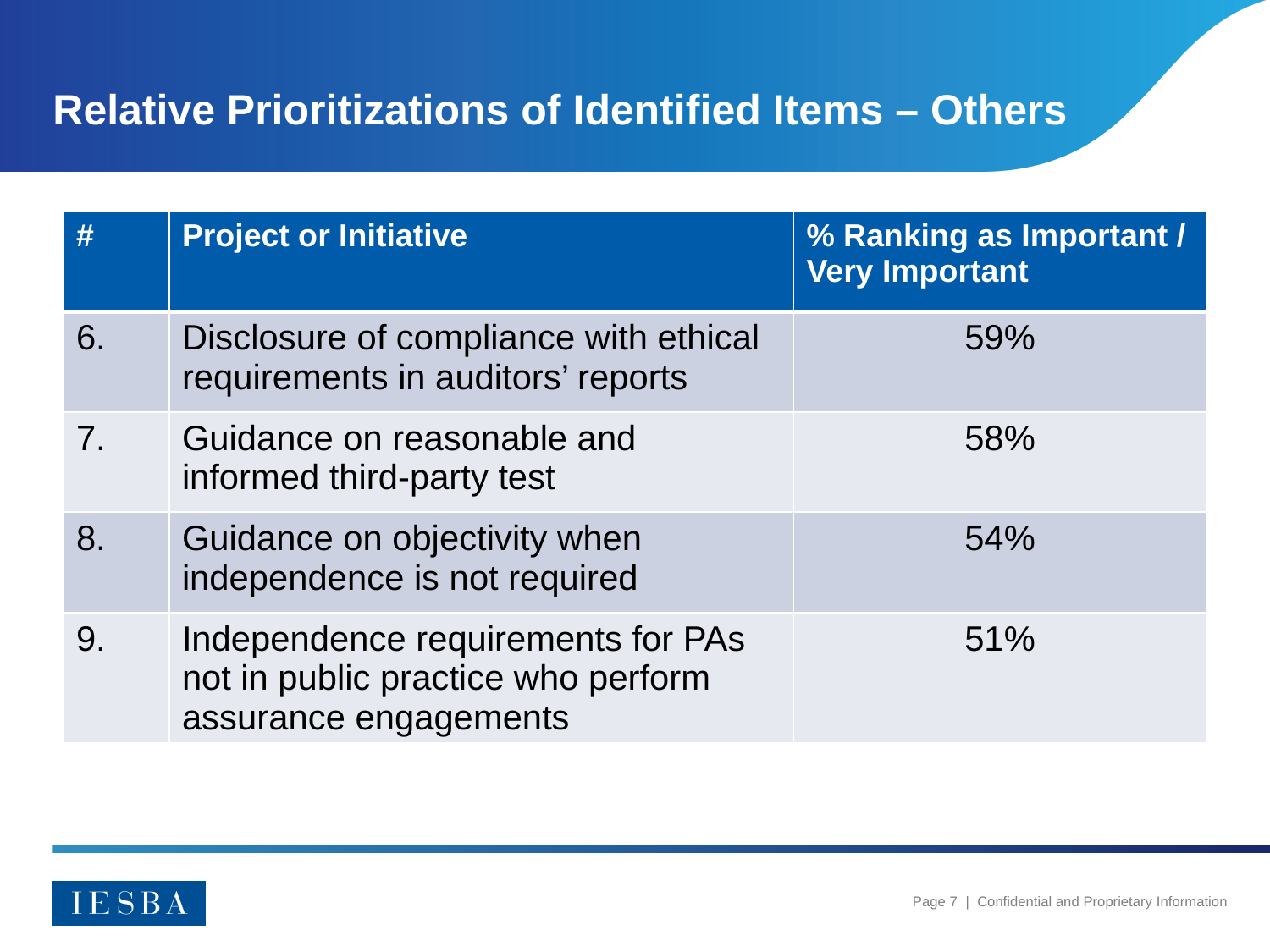

# Relative Prioritizations of Identified Items – Others
| # | Project or Initiative | % Ranking as Important / Very Important |
| --- | --- | --- |
| 6. | Disclosure of compliance with ethical requirements in auditors’ reports | 59% |
| 7. | Guidance on reasonable and informed third-party test | 58% |
| 8. | Guidance on objectivity when independence is not required | 54% |
| 9. | Independence requirements for PAs not in public practice who perform assurance engagements | 51% |